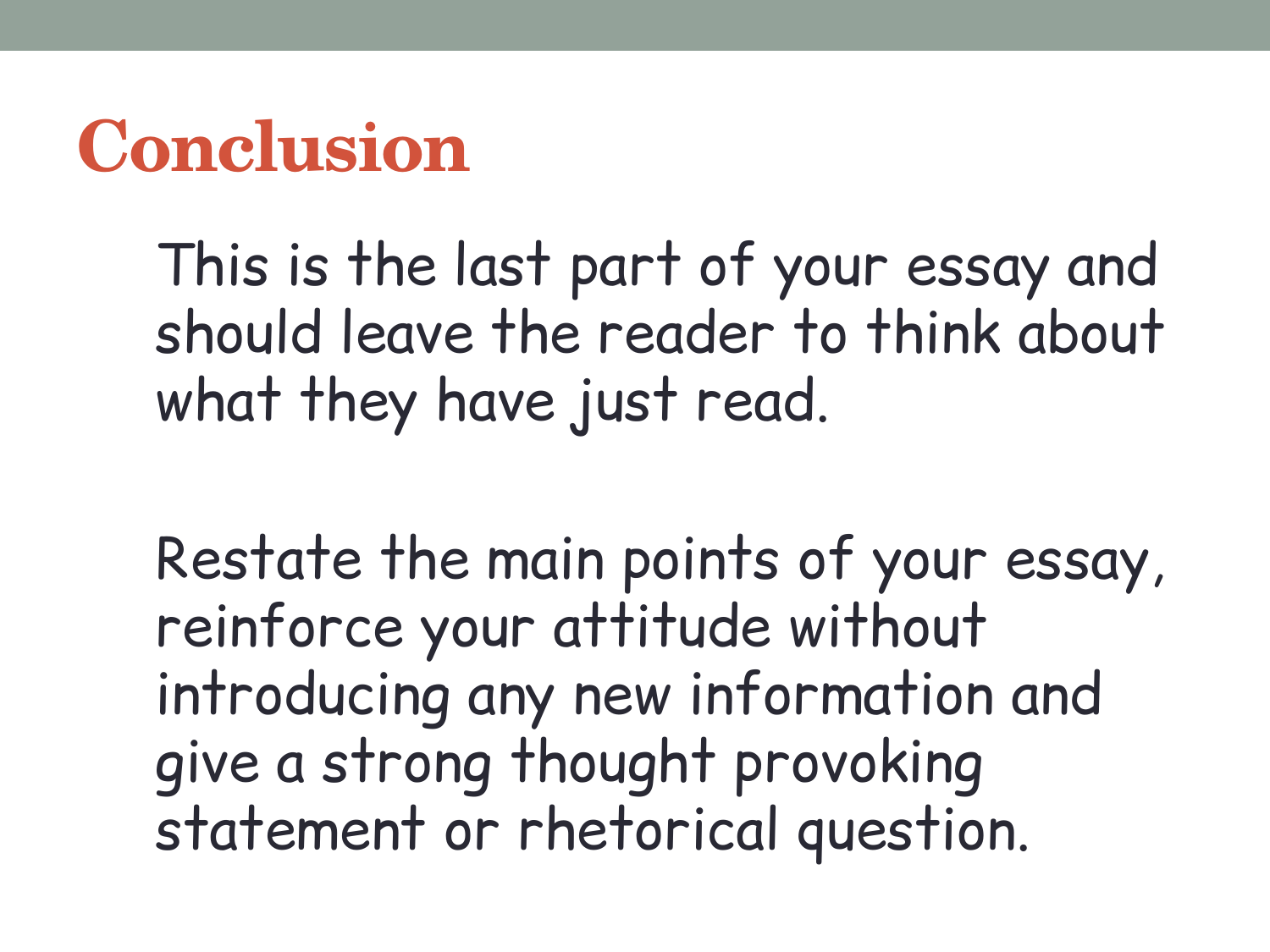

# Conclusion
	This is the last part of your essay and should leave the reader to think about what they have just read.

	Restate the main points of your essay, reinforce your attitude without introducing any new information and give a strong thought provoking statement or rhetorical question.